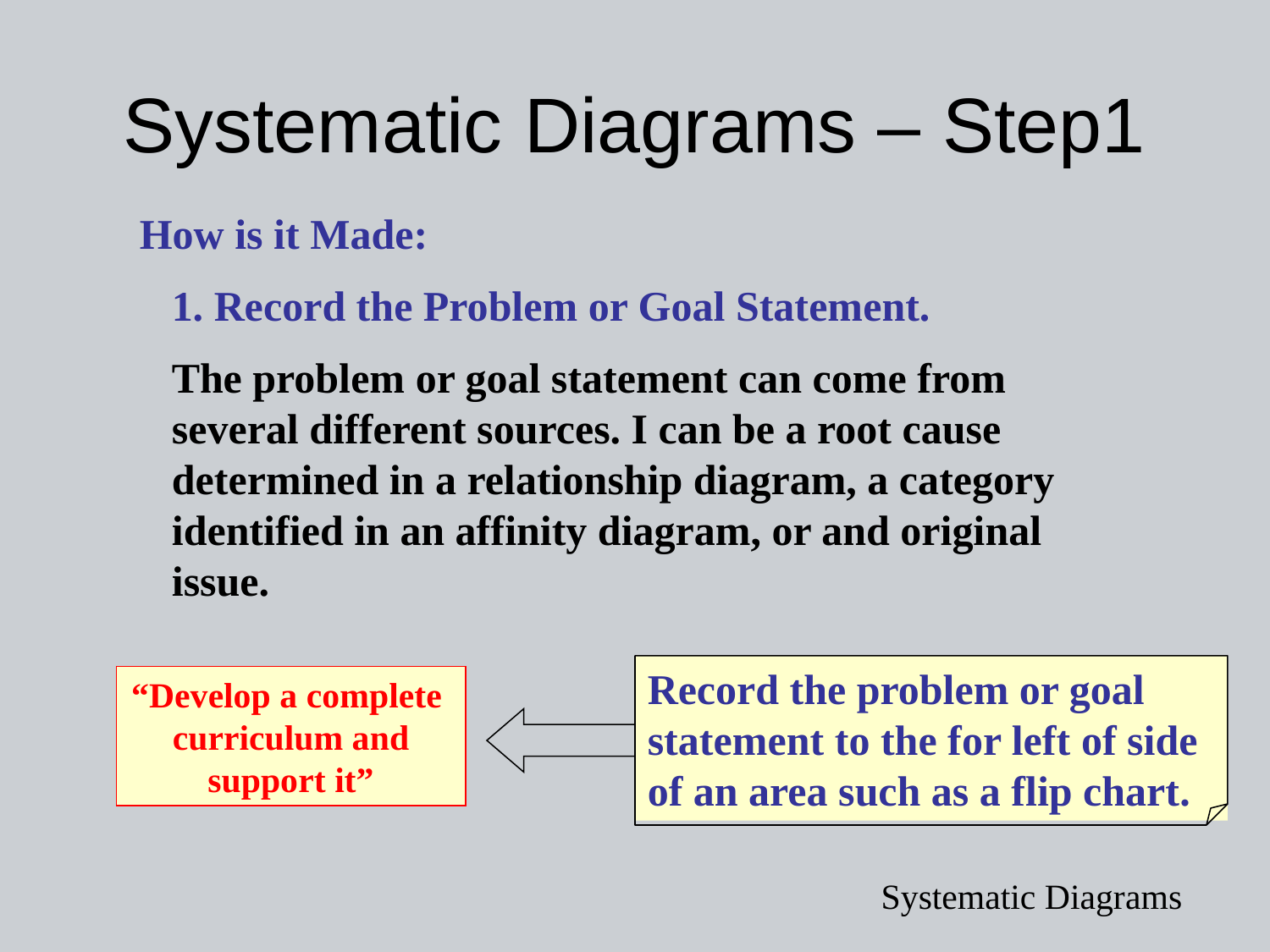

# Systematic Diagrams – Step1
How is it Made:
	1. Record the Problem or Goal Statement.
	The problem or goal statement can come from several different sources. I can be a root cause determined in a relationship diagram, a category identified in an affinity diagram, or and original issue.
Record the problem or goal statement to the for left of side of an area such as a flip chart.

“Develop a complete  curriculum and support it”

Systematic Diagrams